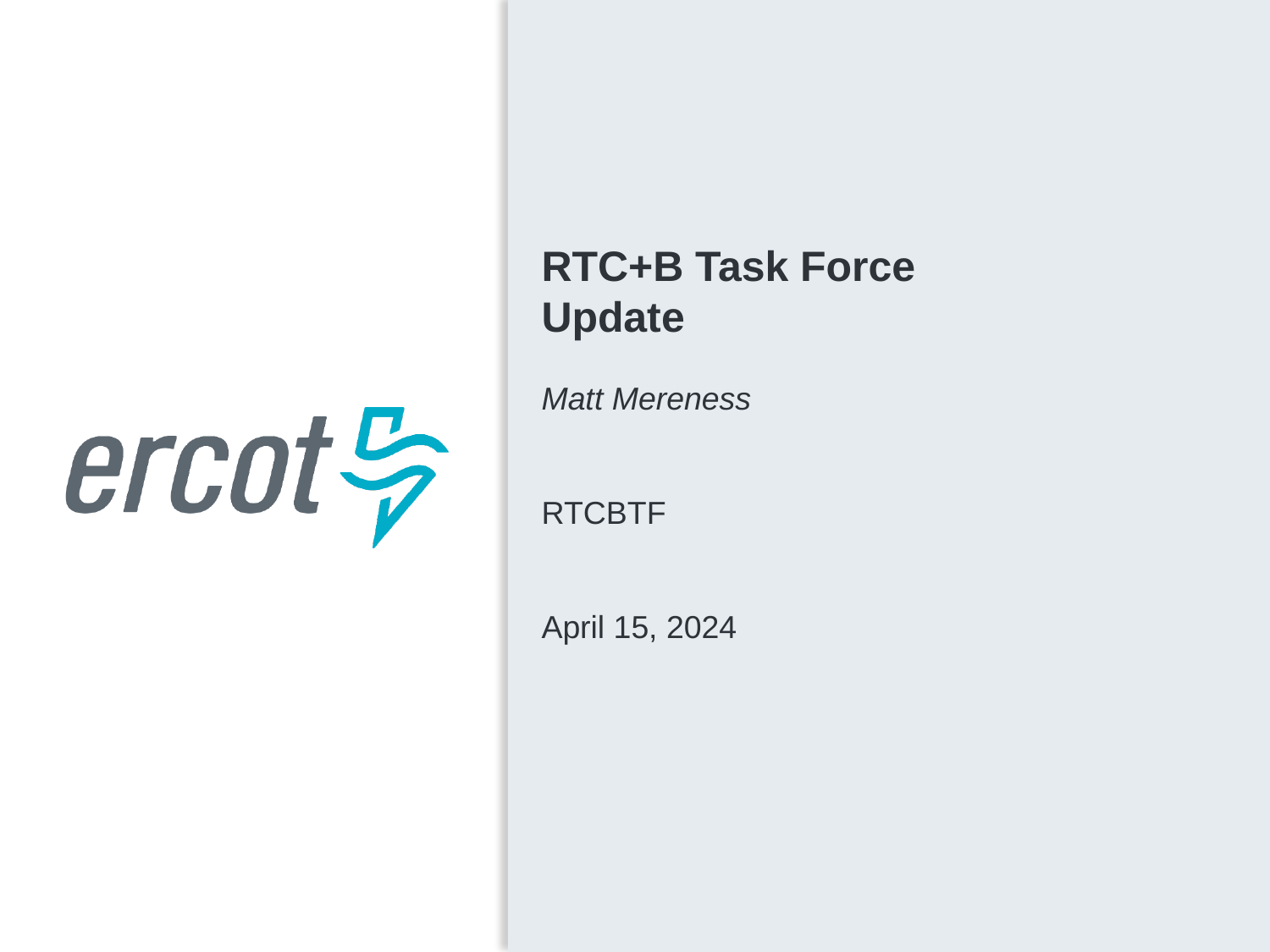

RTC+B Task Force
Update

Matt Mereness

RTCBTF

April 15, 2024